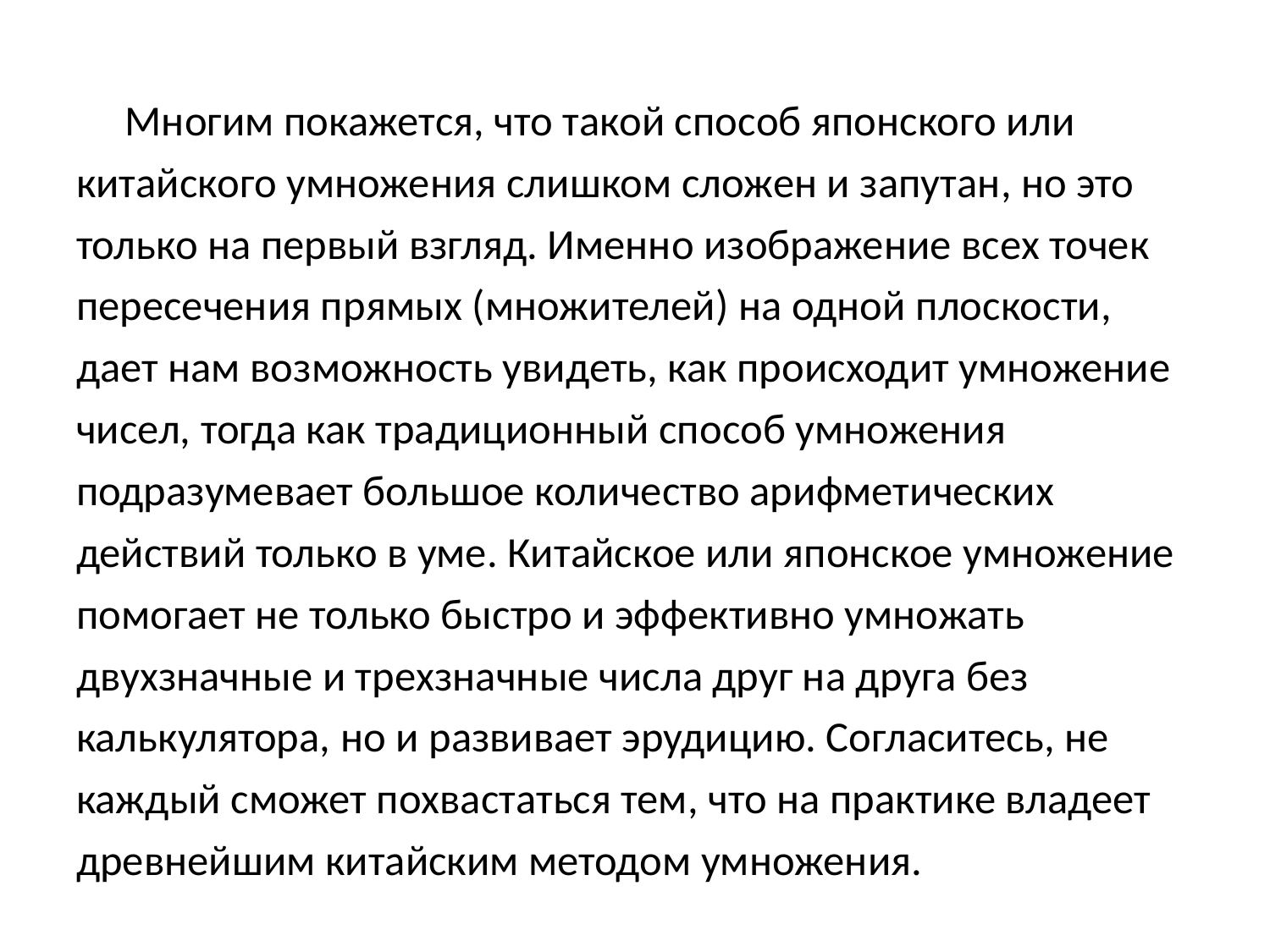

#
     Многим покажется, что такой способ японского или китайского умножения слишком сложен и запутан, но это только на первый взгляд. Именно изображение всех точек пересечения прямых (множителей) на одной плоскости, дает нам возможность увидеть, как происходит умножение чисел, тогда как традиционный способ умножения подразумевает большое количество арифметических действий только в уме. Китайское или японское умножение помогает не только быстро и эффективно умножать двухзначные и трехзначные числа друг на друга без калькулятора, но и развивает эрудицию. Согласитесь, не каждый сможет похвастаться тем, что на практике владеет древнейшим китайским методом умножения.